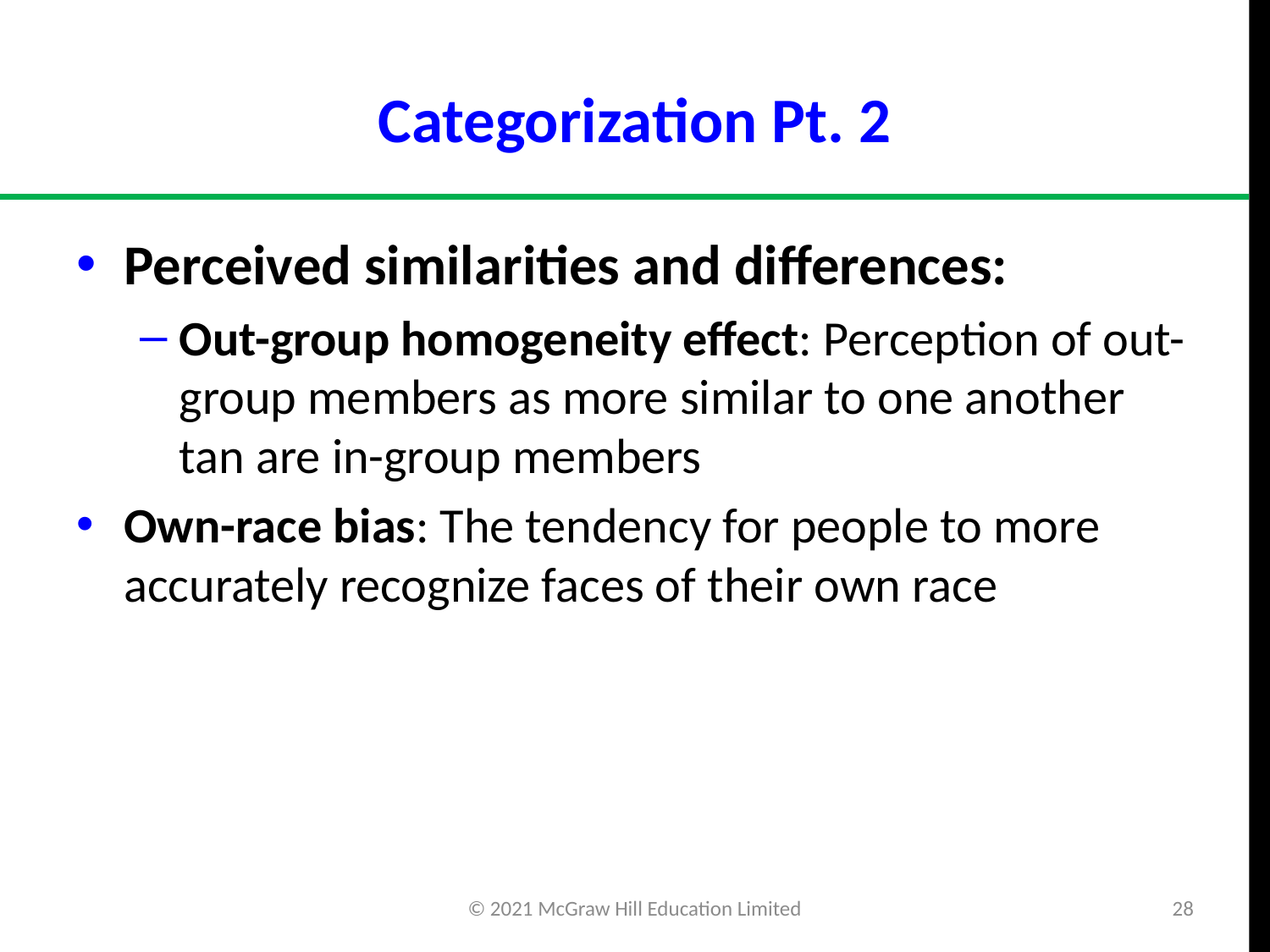

# Categorization Pt. 2
Perceived similarities and differences:
Out-group homogeneity effect: Perception of out-group members as more similar to one another tan are in-group members
Own-race bias: The tendency for people to more accurately recognize faces of their own race
© 2021 McGraw Hill Education Limited
28